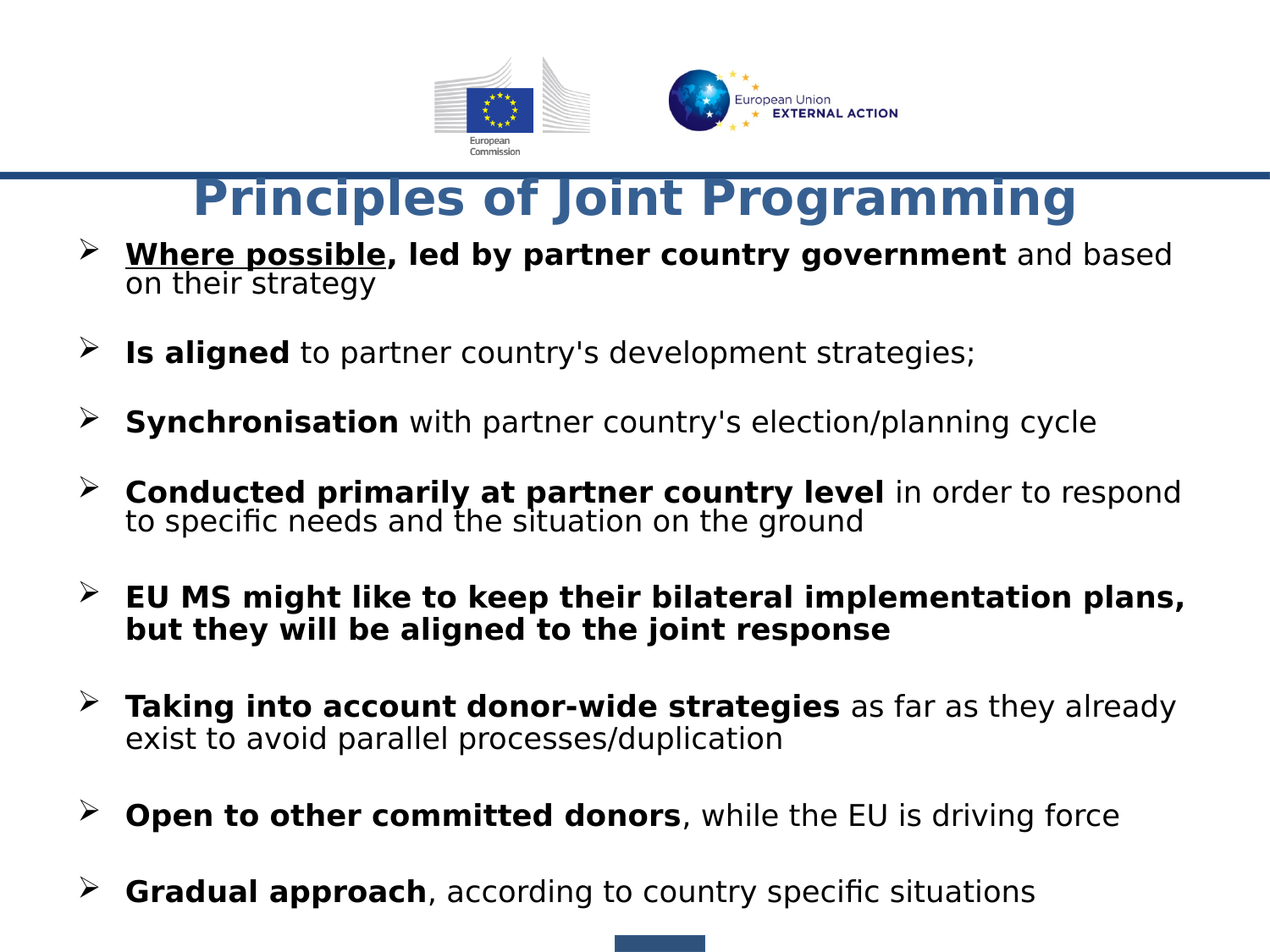

Principles of Joint Programming
Where possible, led by partner country government and based on their strategy

Is aligned to partner country's development strategies;

Synchronisation with partner country's election/planning cycle

Conducted primarily at partner country level in order to respond to specific needs and the situation on the ground

EU MS might like to keep their bilateral implementation plans, but they will be aligned to the joint response

Taking into account donor-wide strategies as far as they already exist to avoid parallel processes/duplication

Open to other committed donors, while the EU is driving force

Gradual approach, according to country specific situations